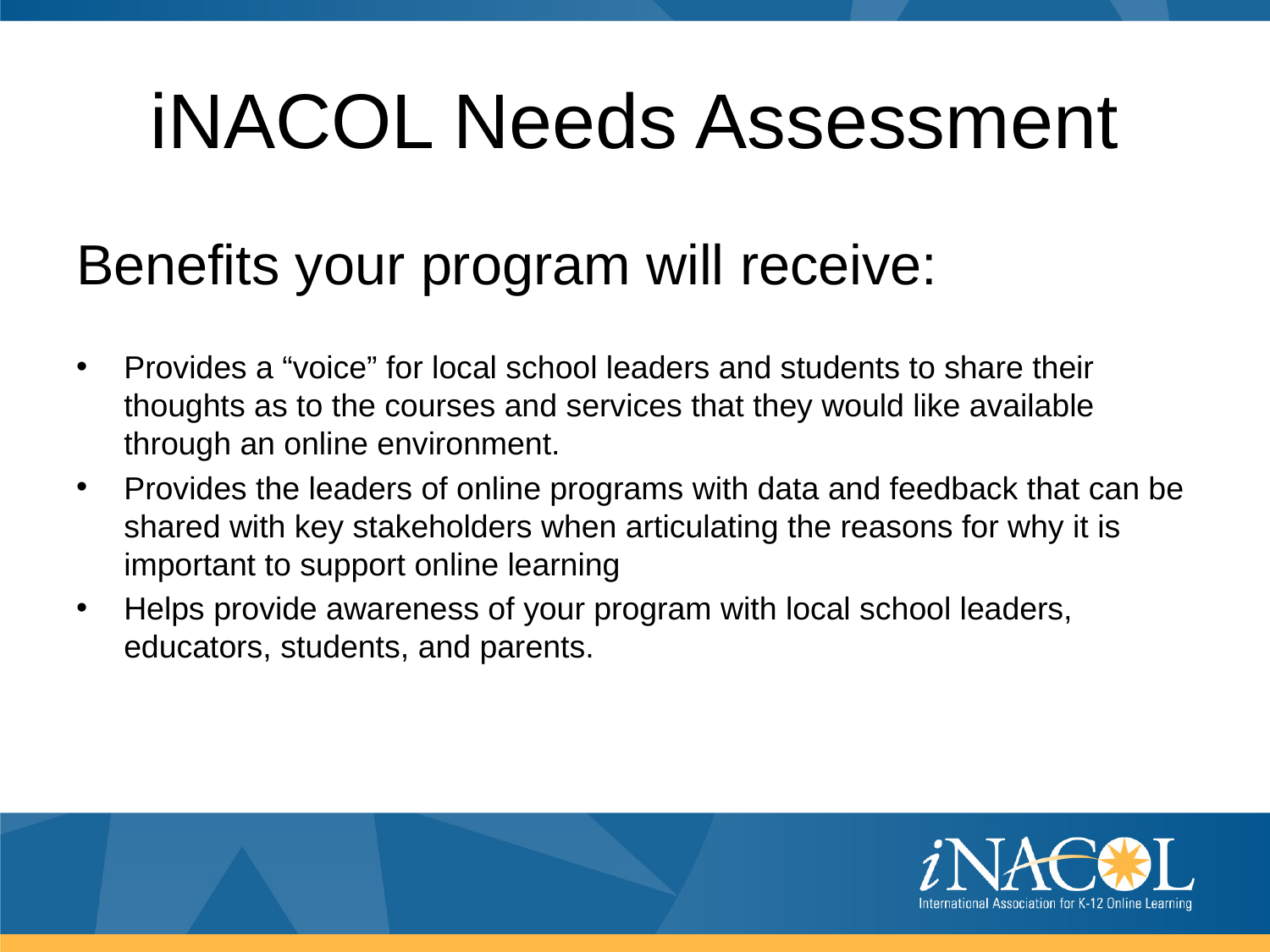

# iNACOL Needs Assessment
Benefits your program will receive:

Provides a “voice” for local school leaders and students to share their thoughts as to the courses and services that they would like available through an online environment.
Provides the leaders of online programs with data and feedback that can be shared with key stakeholders when articulating the reasons for why it is important to support online learning
Helps provide awareness of your program with local school leaders, educators, students, and parents.